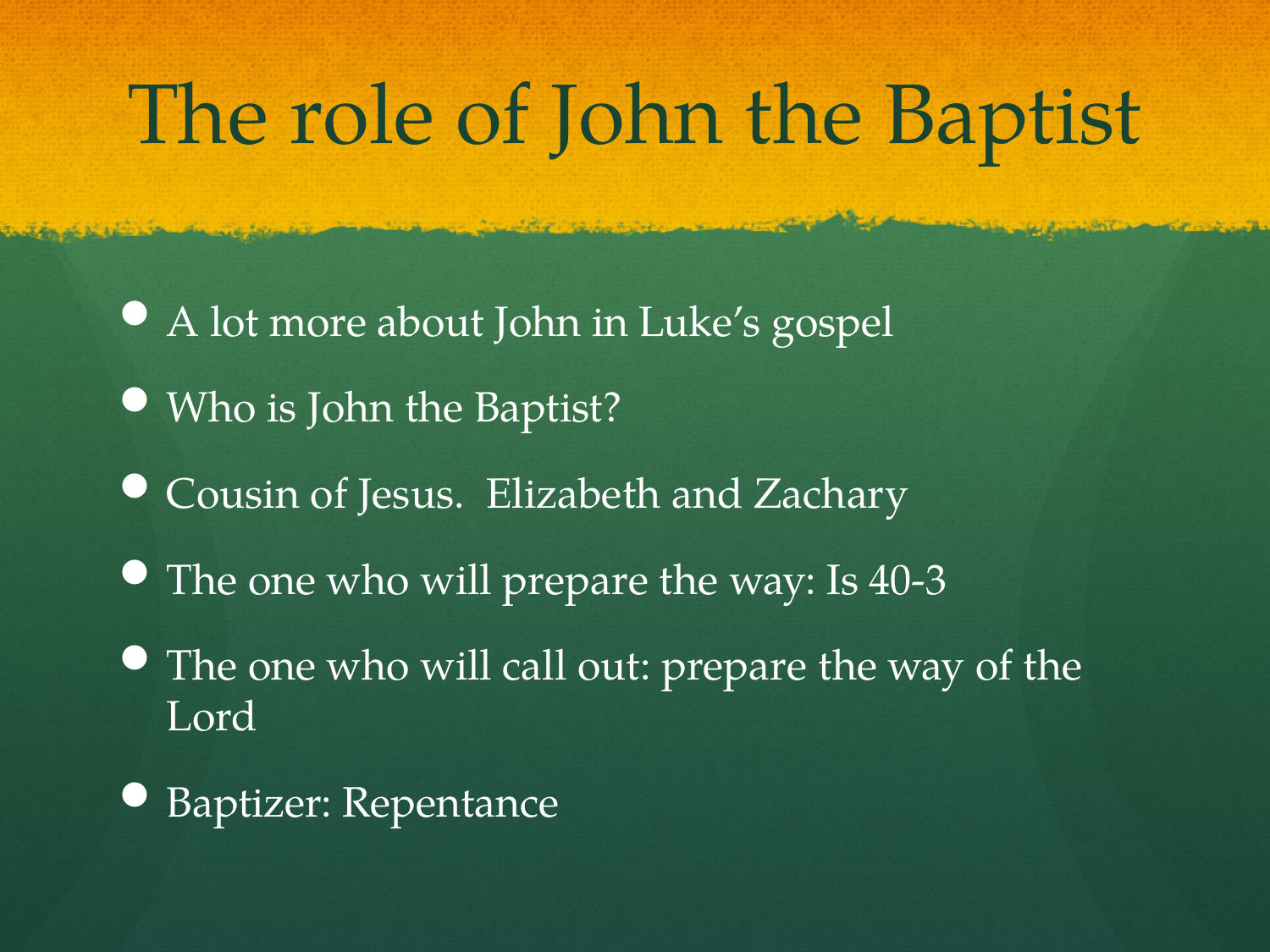

# The role of John the Baptist
A lot more about John in Luke’s gospel
Who is John the Baptist?
Cousin of Jesus.  Elizabeth and Zachary
The one who will prepare the way: Is 40-3
The one who will call out: prepare the way of the Lord
Baptizer: Repentance